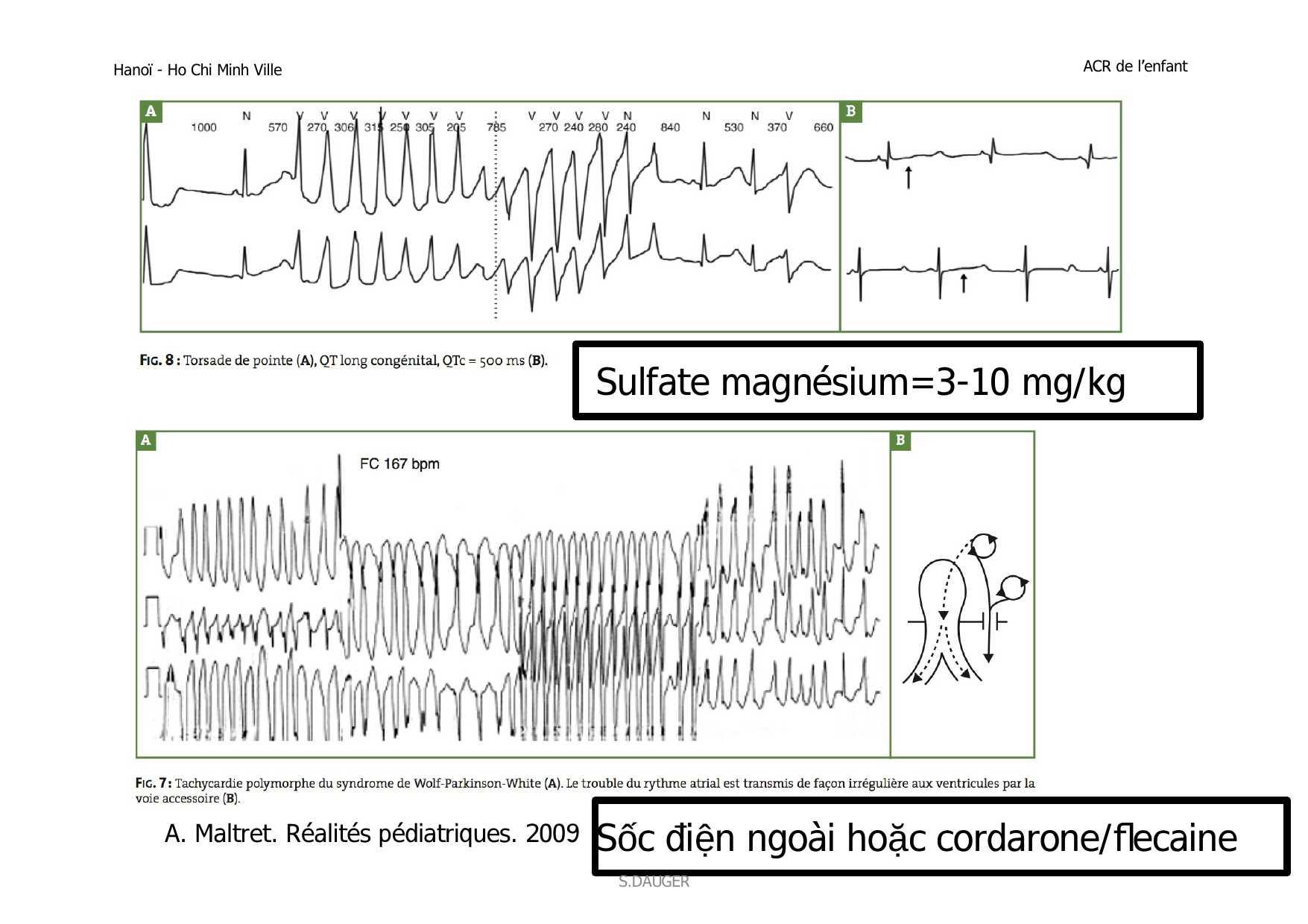

ACR de l’enfant
Hanoï - Ho Chi Minh Ville

Sulfate magnésium=3-10 mg/kg

Sốc điện ngoài hoặc cordarone/flecaine
A. Maltret. Réalités pédiatriques. 2009
S.DAUGER